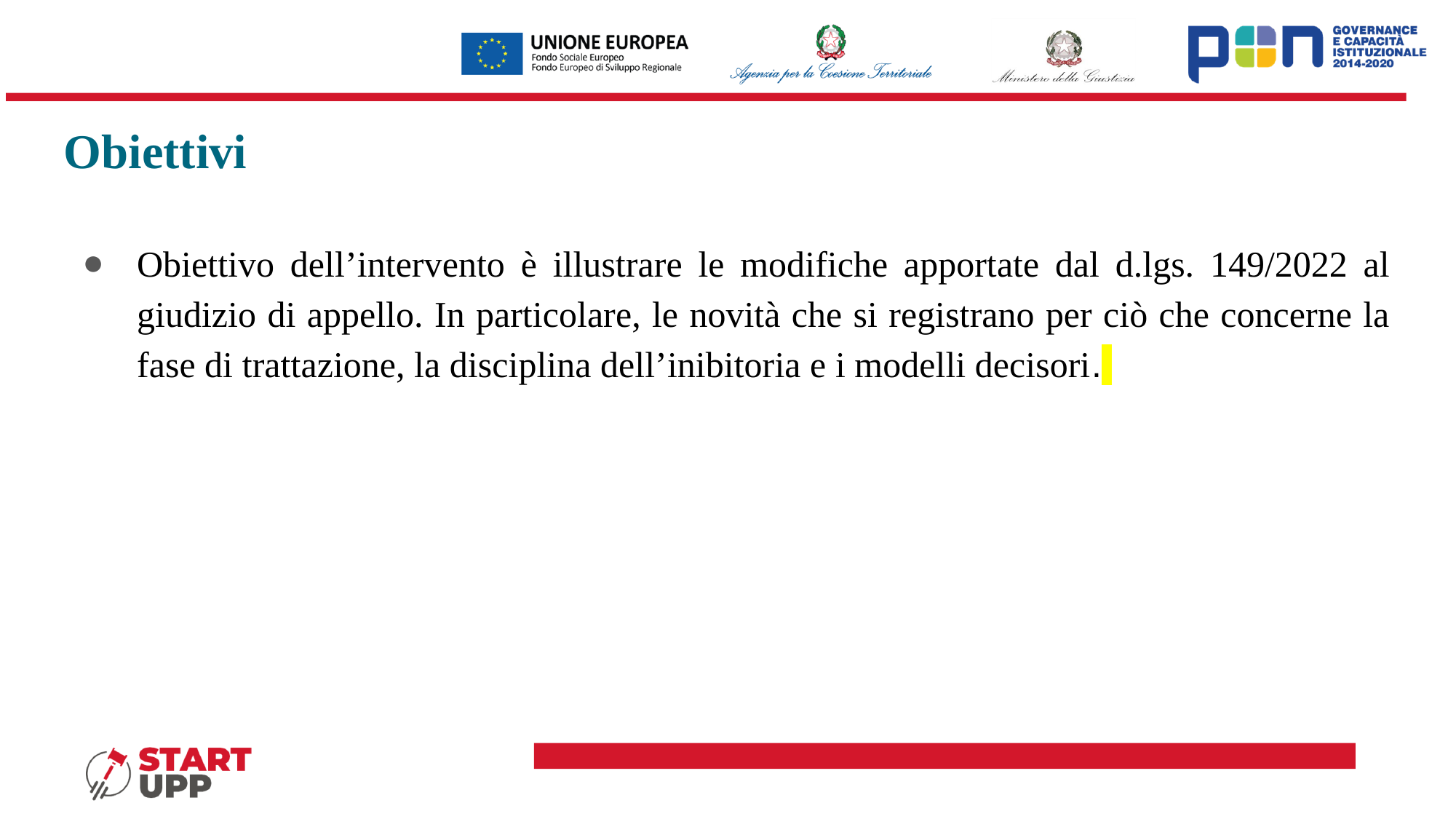

# Obiettivi
Obiettivo dell’intervento è illustrare le modifiche apportate dal d.lgs. 149/2022 al giudizio di appello. In particolare, le novità che si registrano per ciò che concerne la fase di trattazione, la disciplina dell’inibitoria e i modelli decisori.